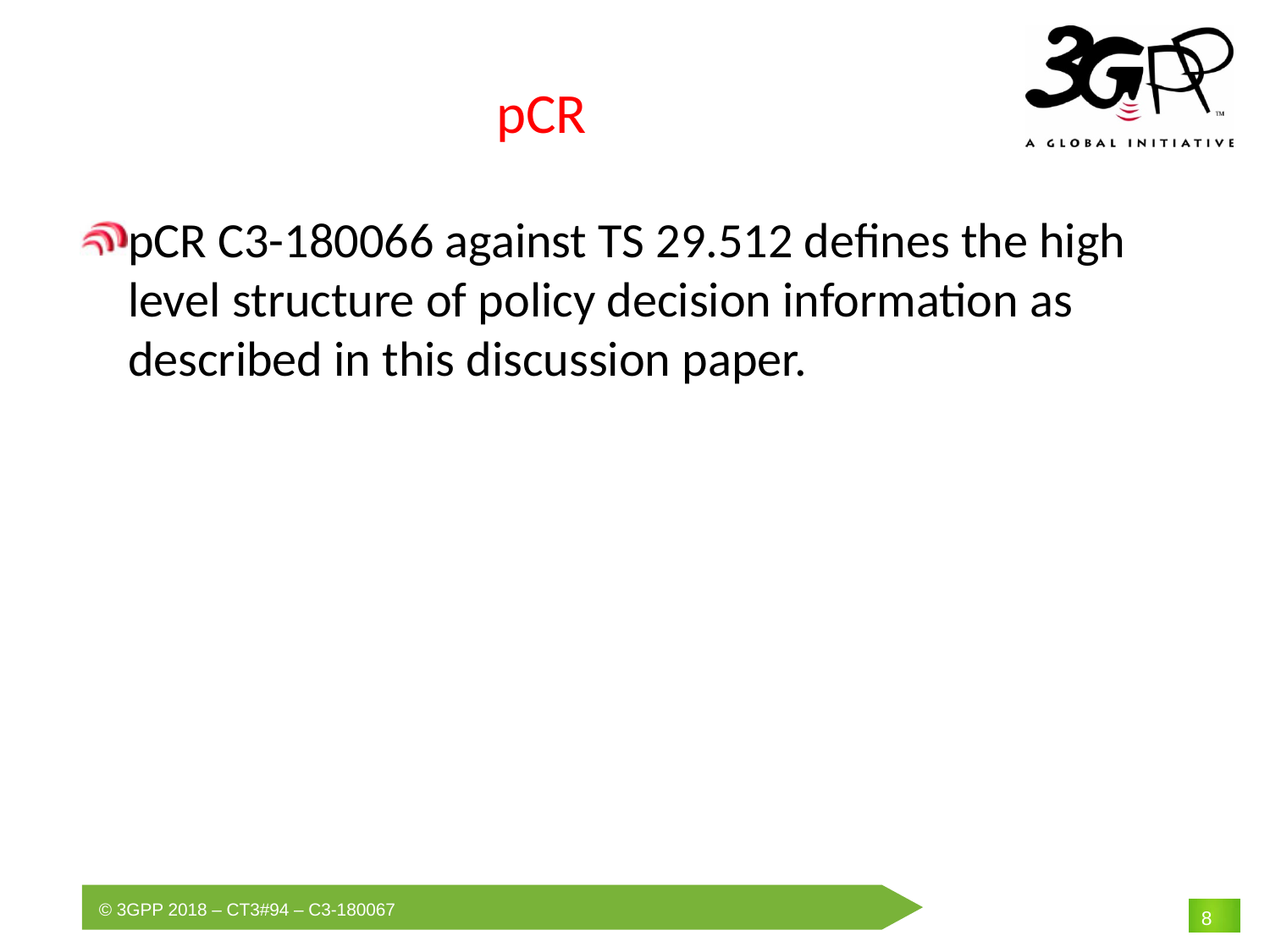

# pCR
pCR C3-180066 against TS 29.512 defines the high level structure of policy decision information as described in this discussion paper.
8